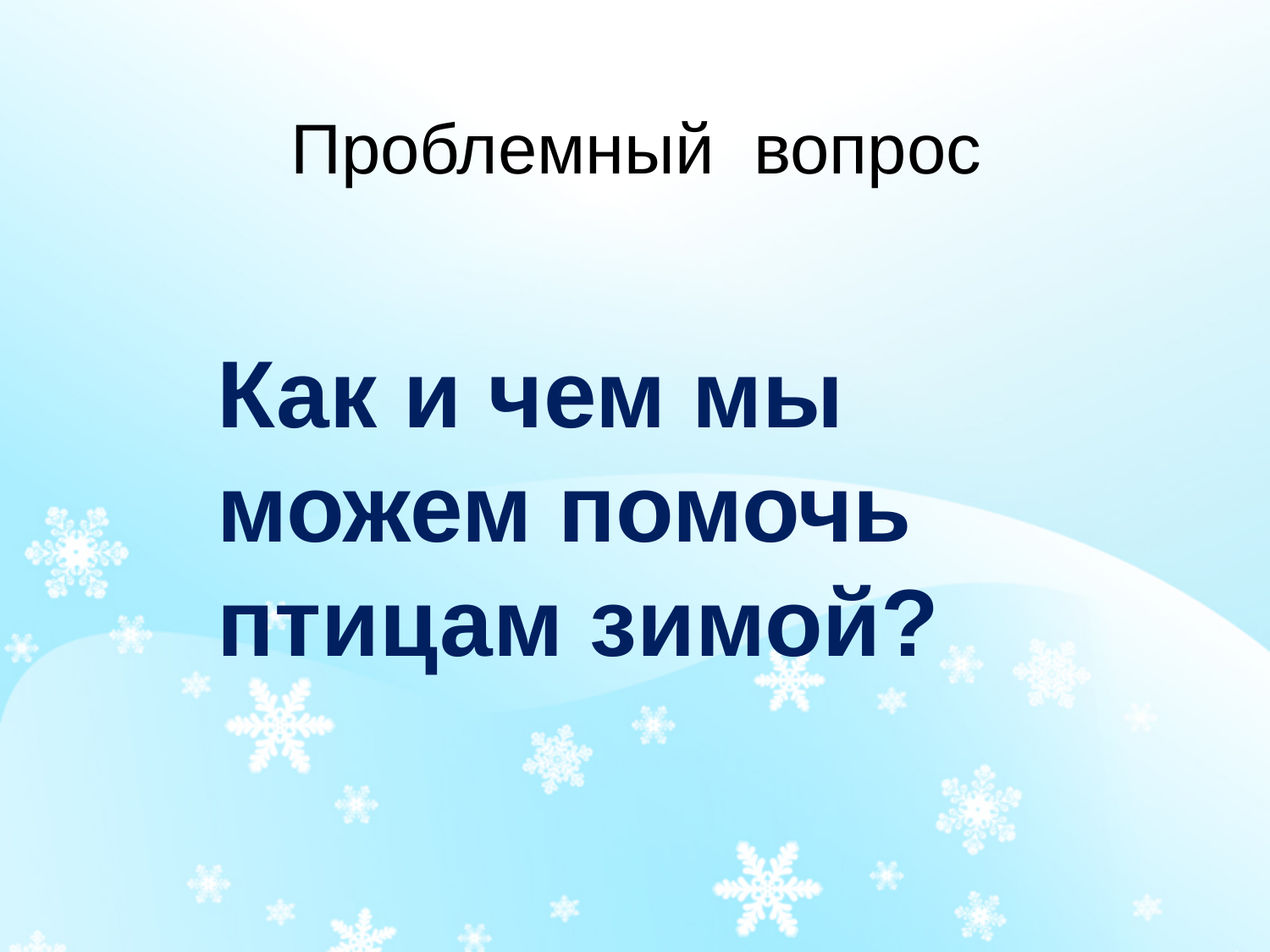

# Проблемный  вопрос
Как и чем мы можем помочь птицам зимой?